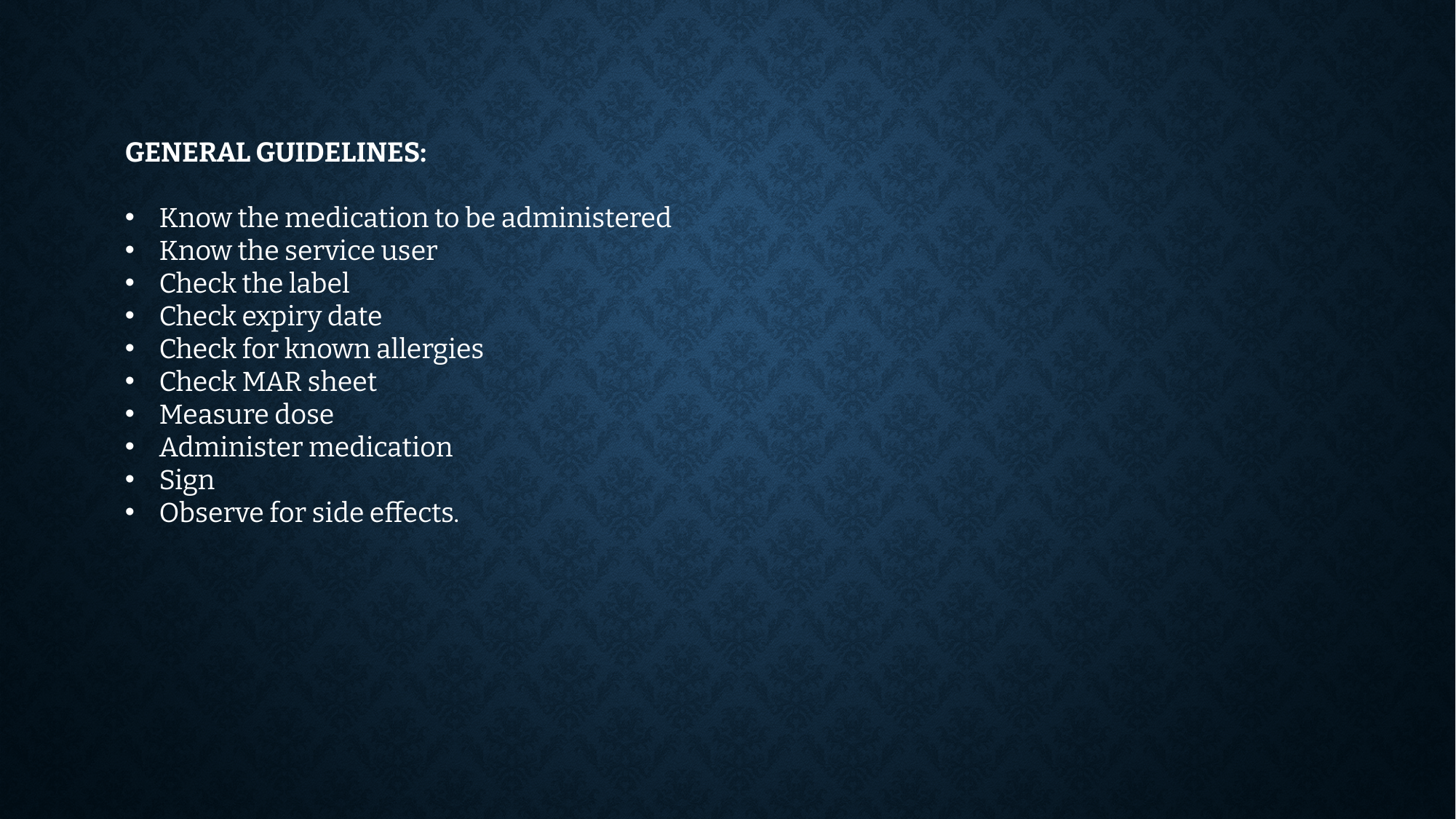

GENERAL GUIDELINES:

Know the medication to be administered
Know the service user
Check the label
Check expiry date
Check for known allergies
Check MAR sheet
Measure dose
Administer medication
Sign
Observe for side effects.